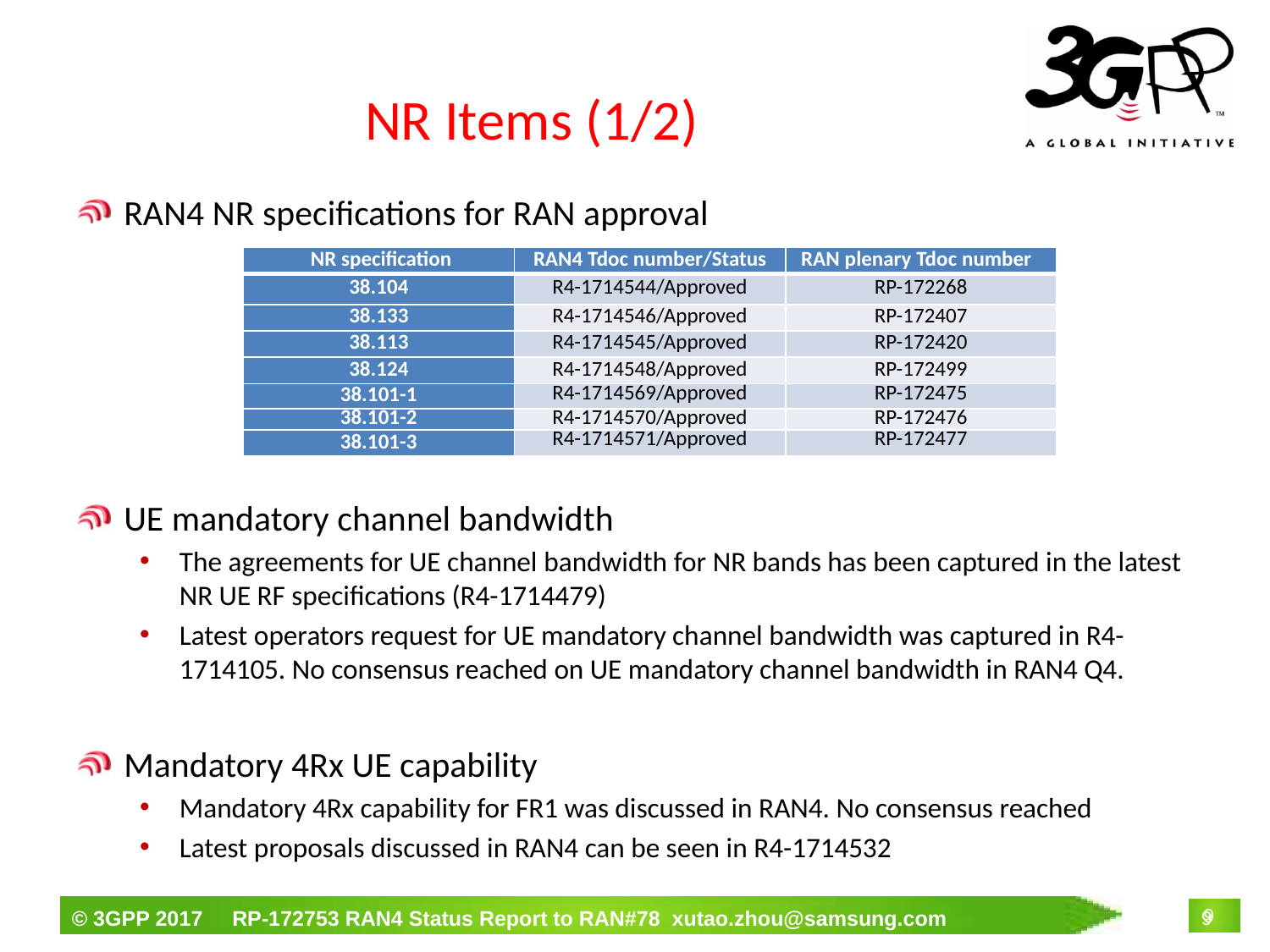

# NR Items (1/2)
RAN4 NR specifications for RAN approval

UE mandatory channel bandwidth
The agreements for UE channel bandwidth for NR bands has been captured in the latest NR UE RF specifications (R4-1714479)
Latest operators request for UE mandatory channel bandwidth was captured in R4-1714105. No consensus reached on UE mandatory channel bandwidth in RAN4 Q4.

Mandatory 4Rx UE capability
Mandatory 4Rx capability for FR1 was discussed in RAN4. No consensus reached
Latest proposals discussed in RAN4 can be seen in R4-1714532

| NR specification | RAN4 Tdoc number/Status | RAN plenary Tdoc number |
| --- | --- | --- |
| 38.104 | R4-1714544/Approved | RP-172268 |
| 38.133 | R4-1714546/Approved | RP-172407 |
| 38.113 | R4-1714545/Approved | RP-172420 |
| 38.124 | R4-1714548/Approved | RP-172499 |
| 38.101-1 | R4-1714569/Approved | RP-172475 |
| 38.101-2 | R4-1714570/Approved | RP-172476 |
| 38.101-3 | R4-1714571/Approved | RP-172477 |
9